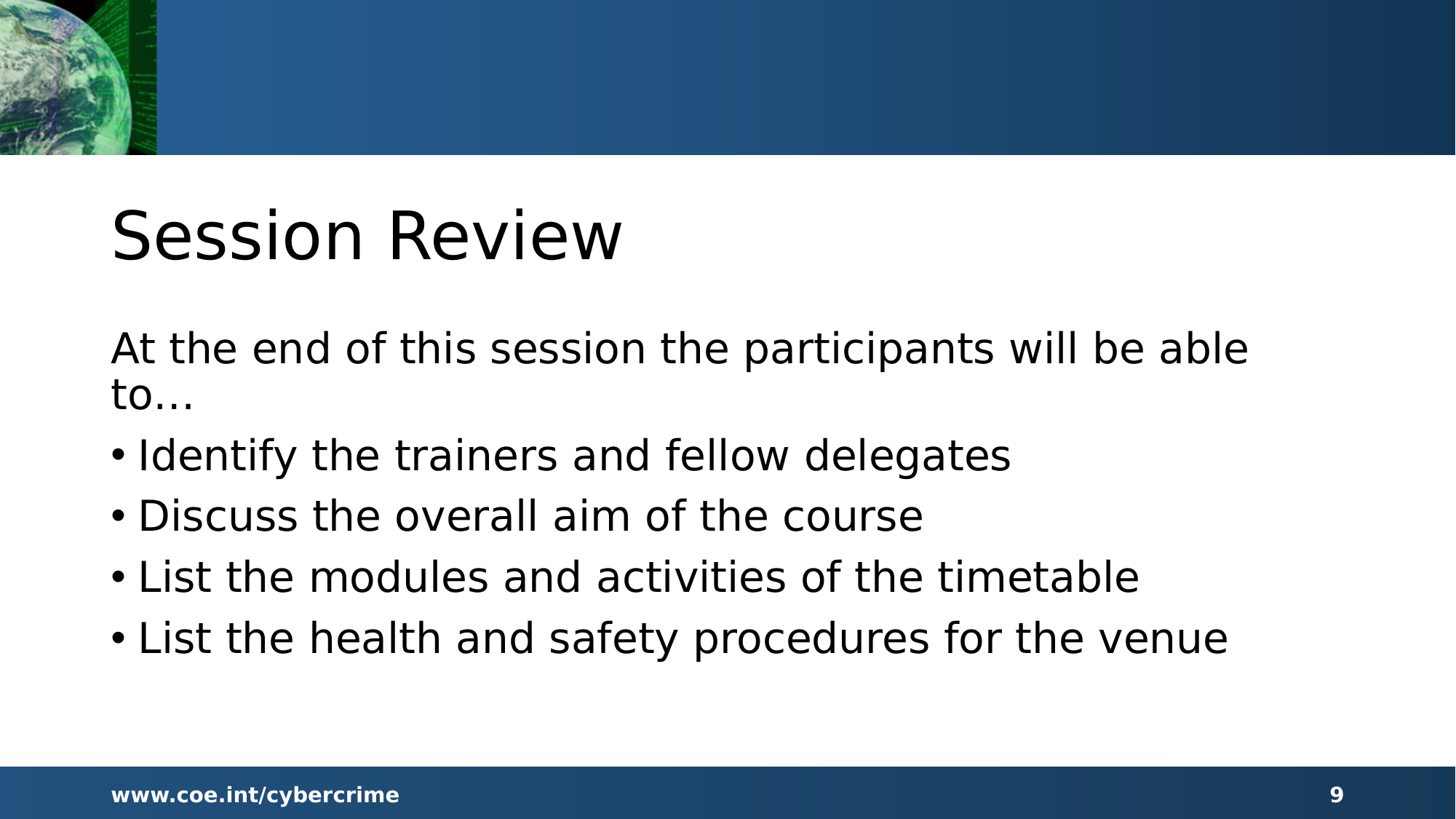

# Session Review
At the end of this session the participants will be able to…
Identify the trainers and fellow delegates
Discuss the overall aim of the course
List the modules and activities of the timetable
List the health and safety procedures for the venue

www.coe.int/cybercrime
9